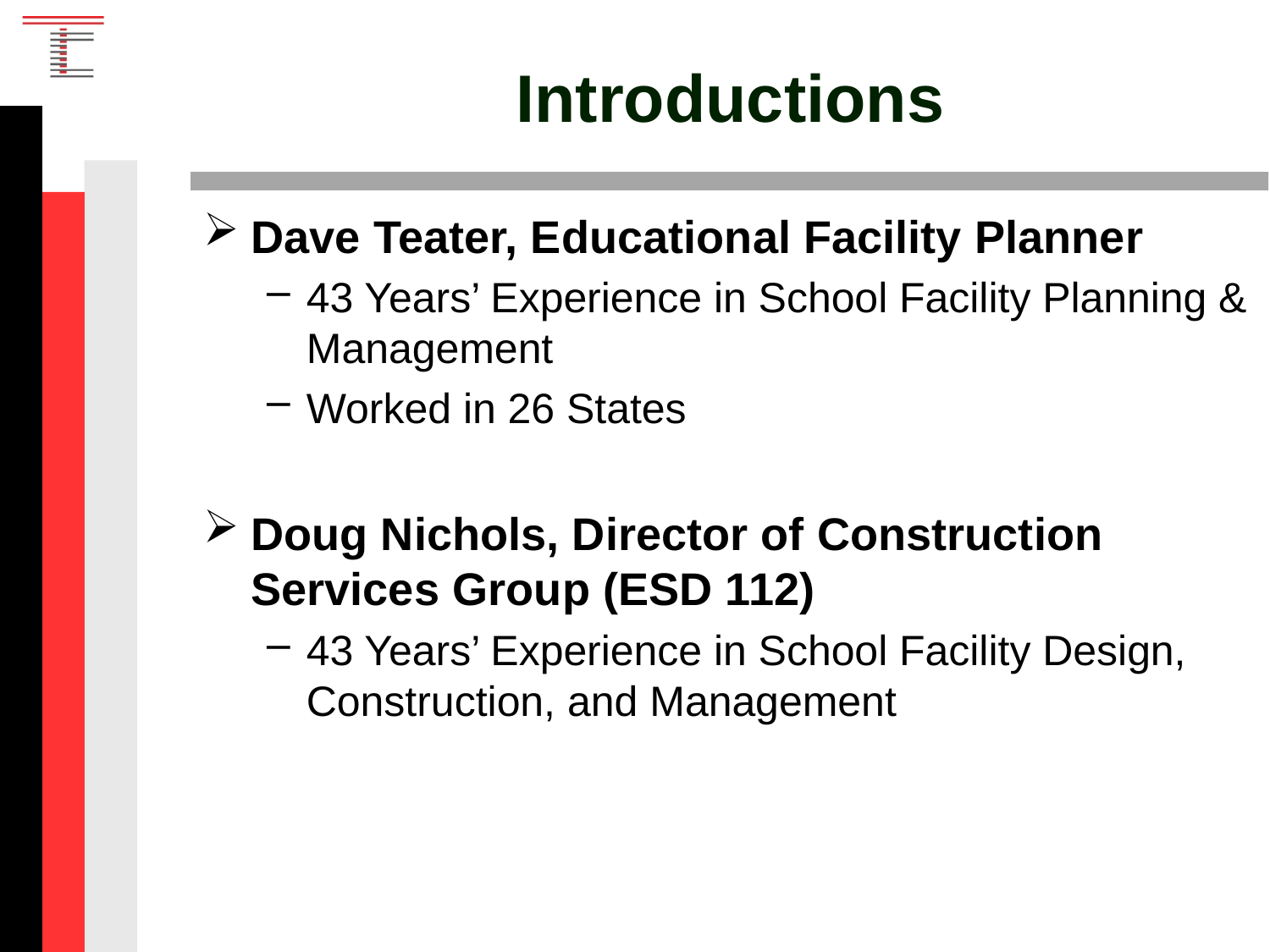

# Introductions
Dave Teater, Educational Facility Planner
43 Years’ Experience in School Facility Planning & Management
Worked in 26 States

Doug Nichols, Director of Construction Services Group (ESD 112)
43 Years’ Experience in School Facility Design, Construction, and Management